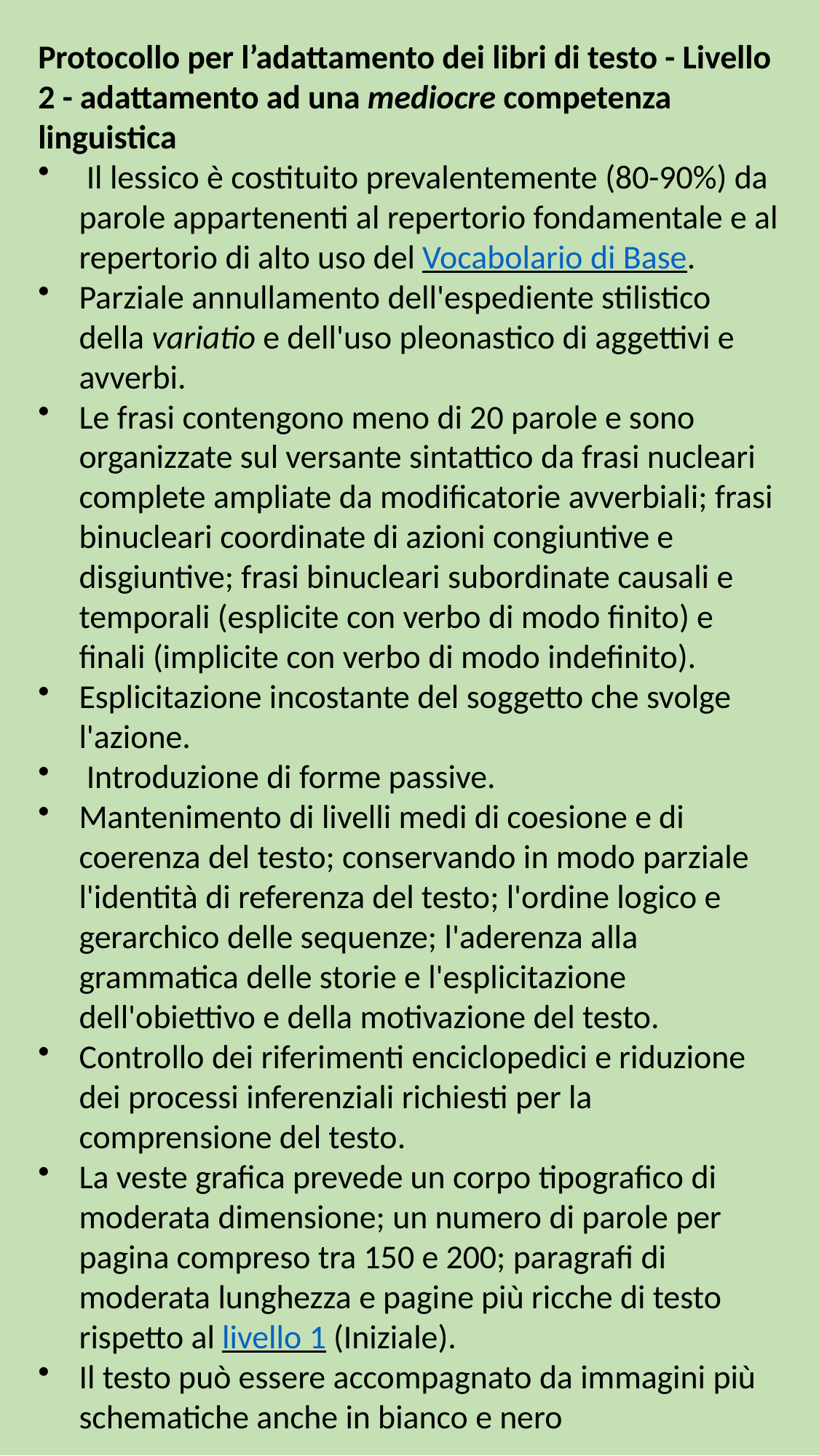

Protocollo per l’adattamento dei libri di testo - Livello 2 - adattamento ad una mediocre competenza linguistica
 Il lessico è costituito prevalentemente (80-90%) da parole appartenenti al repertorio fondamentale e al repertorio di alto uso del Vocabolario di Base.
Parziale annullamento dell'espediente stilistico della variatio e dell'uso pleonastico di aggettivi e avverbi.
Le frasi contengono meno di 20 parole e sono organizzate sul versante sintattico da frasi nucleari complete ampliate da modificatorie avverbiali; frasi binucleari coordinate di azioni congiuntive e disgiuntive; frasi binucleari subordinate causali e temporali (esplicite con verbo di modo finito) e finali (implicite con verbo di modo indefinito).
Esplicitazione incostante del soggetto che svolge l'azione.
 Introduzione di forme passive.
Mantenimento di livelli medi di coesione e di coerenza del testo; conservando in modo parziale l'identità di referenza del testo; l'ordine logico e gerarchico delle sequenze; l'aderenza alla grammatica delle storie e l'esplicitazione dell'obiettivo e della motivazione del testo.
Controllo dei riferimenti enciclopedici e riduzione dei processi inferenziali richiesti per la comprensione del testo.
La veste grafica prevede un corpo tipografico di moderata dimensione; un numero di parole per pagina compreso tra 150 e 200; paragrafi di moderata lunghezza e pagine più ricche di testo rispetto al livello 1 (Iniziale).
Il testo può essere accompagnato da immagini più schematiche anche in bianco e nero